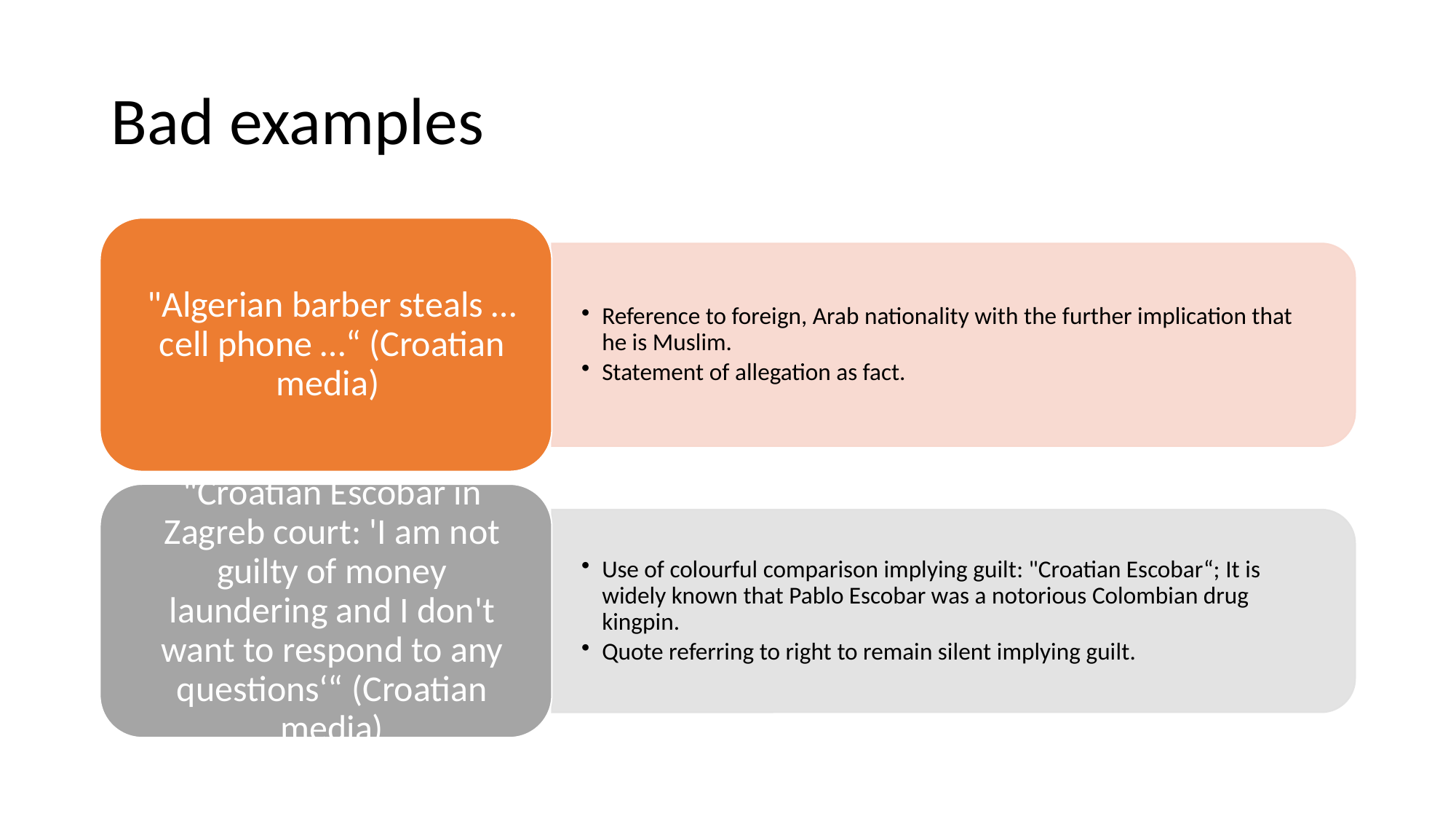

# Bad examples
Reference to foreign, Arab nationality with the further implication that he is Muslim.
Statement of allegation as fact.
"Algerian barber steals … cell phone …“ (Croatian media)
Use of colourful comparison implying guilt: "Croatian Escobar“; It is widely known that Pablo Escobar was a notorious Colombian drug kingpin.
Quote referring to right to remain silent implying guilt.
"Croatian Escobar in Zagreb court: 'I am not guilty of money laundering and I don't want to respond to any questions‘“ (Croatian media)